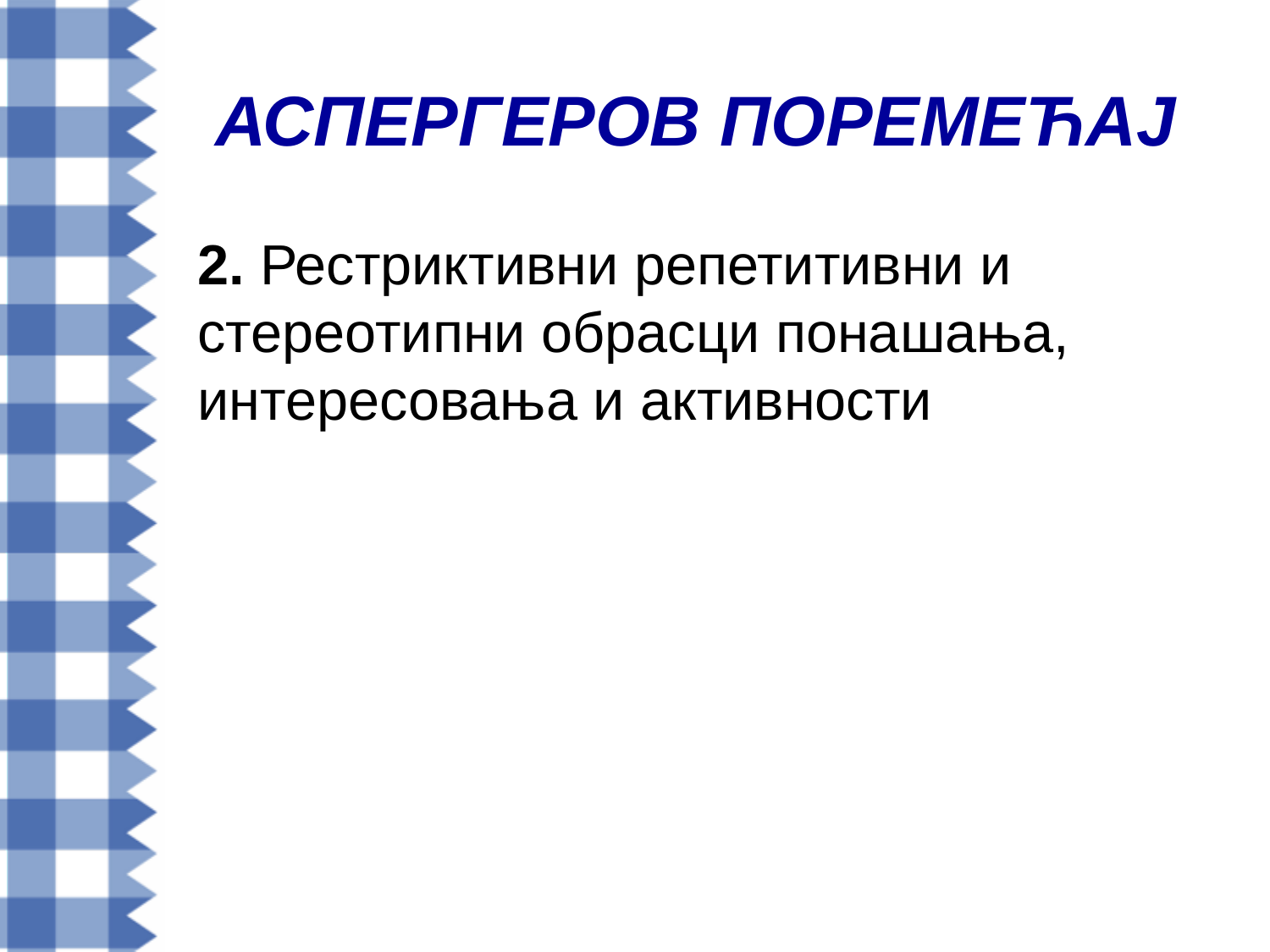

# АСПЕРГЕРОВ ПОРЕМЕЋАЈ
2. Рестриктивни репетитивни и стереотипни обрасци понашања, интересовања и активности